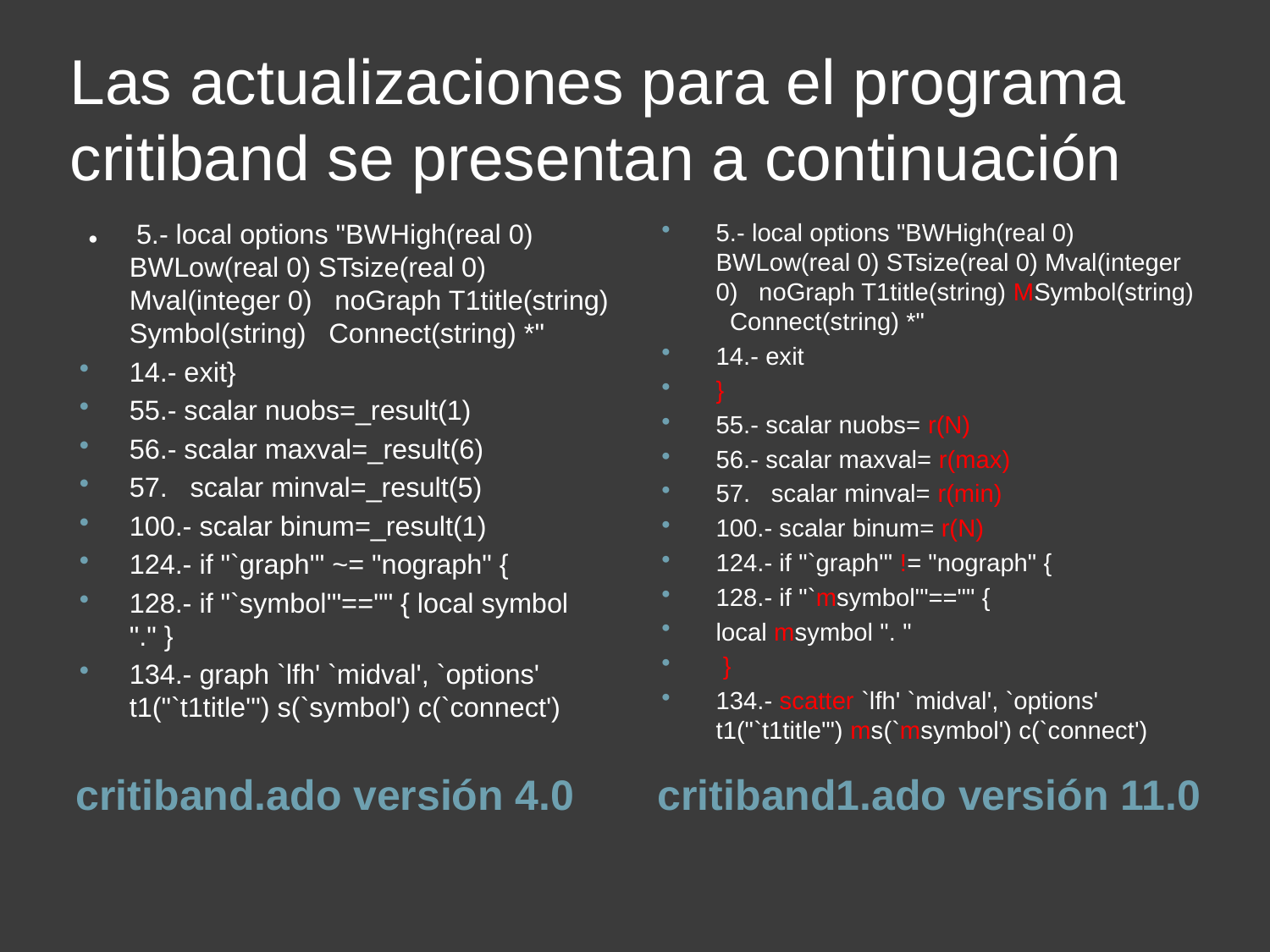

# Las actualizaciones para el programa critiband se presentan a continuación
 ●     5.- local options "BWHigh(real 0) BWLow(real 0) STsize(real 0) Mval(integer 0)   noGraph T1title(string) Symbol(string)   Connect(string) *"
14.- exit}
55.- scalar nuobs=_result(1)
56.- scalar maxval=_result(6)
57.   scalar minval=_result(5)
100.- scalar binum=_result(1)
124.- if "`graph'" ~= "nograph" {
128.- if "`symbol'"=="" { local symbol "." }
134.- graph `lfh' `midval', `options' t1("`t1title'") s(`symbol') c(`connect')
5.- local options "BWHigh(real 0) BWLow(real 0) STsize(real 0) Mval(integer 0)   noGraph T1title(string) MSymbol(string)   Connect(string) *"
14.- exit
}
55.- scalar nuobs= r(N)
56.- scalar maxval= r(max)
57.   scalar minval= r(min)
100.- scalar binum= r(N)
124.- if "`graph'" != "nograph" {
128.- if "`msymbol'"=="" {
local msymbol ". "
 }
134.- scatter `lfh' `midval', `options' t1("`t1title'") ms(`msymbol') c(`connect')

critiband.ado versión 4.0
critiband1.ado versión 11.0